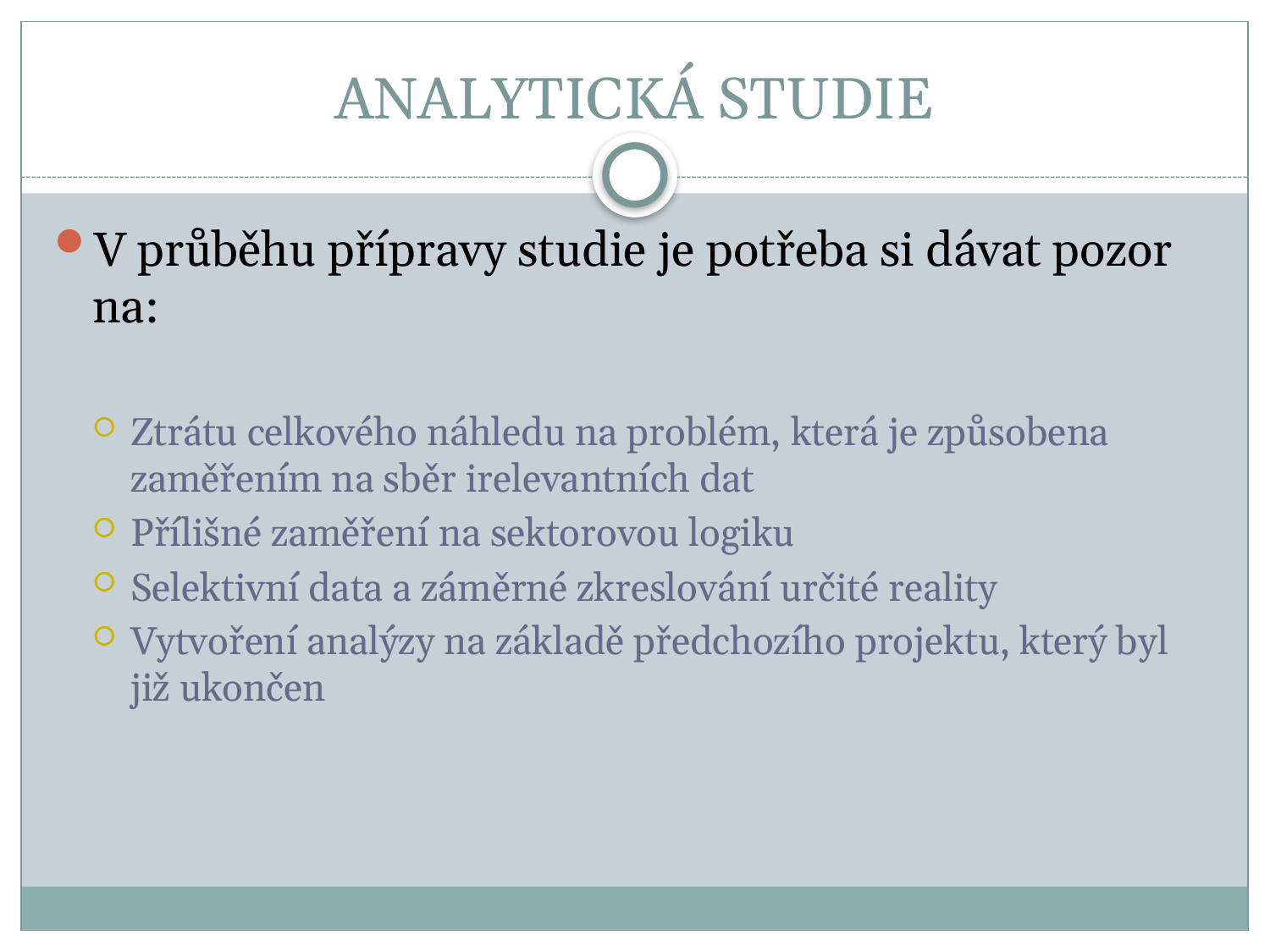

# ANALYTICKÁ STUDIE
V průběhu přípravy studie je potřeba si dávat pozor na:

Ztrátu celkového náhledu na problém, která je způsobena zaměřením na sběr irelevantních dat
Přílišné zaměření na sektorovou logiku
Selektivní data a záměrné zkreslování určité reality
Vytvoření analýzy na základě předchozího projektu, který byl již ukončen